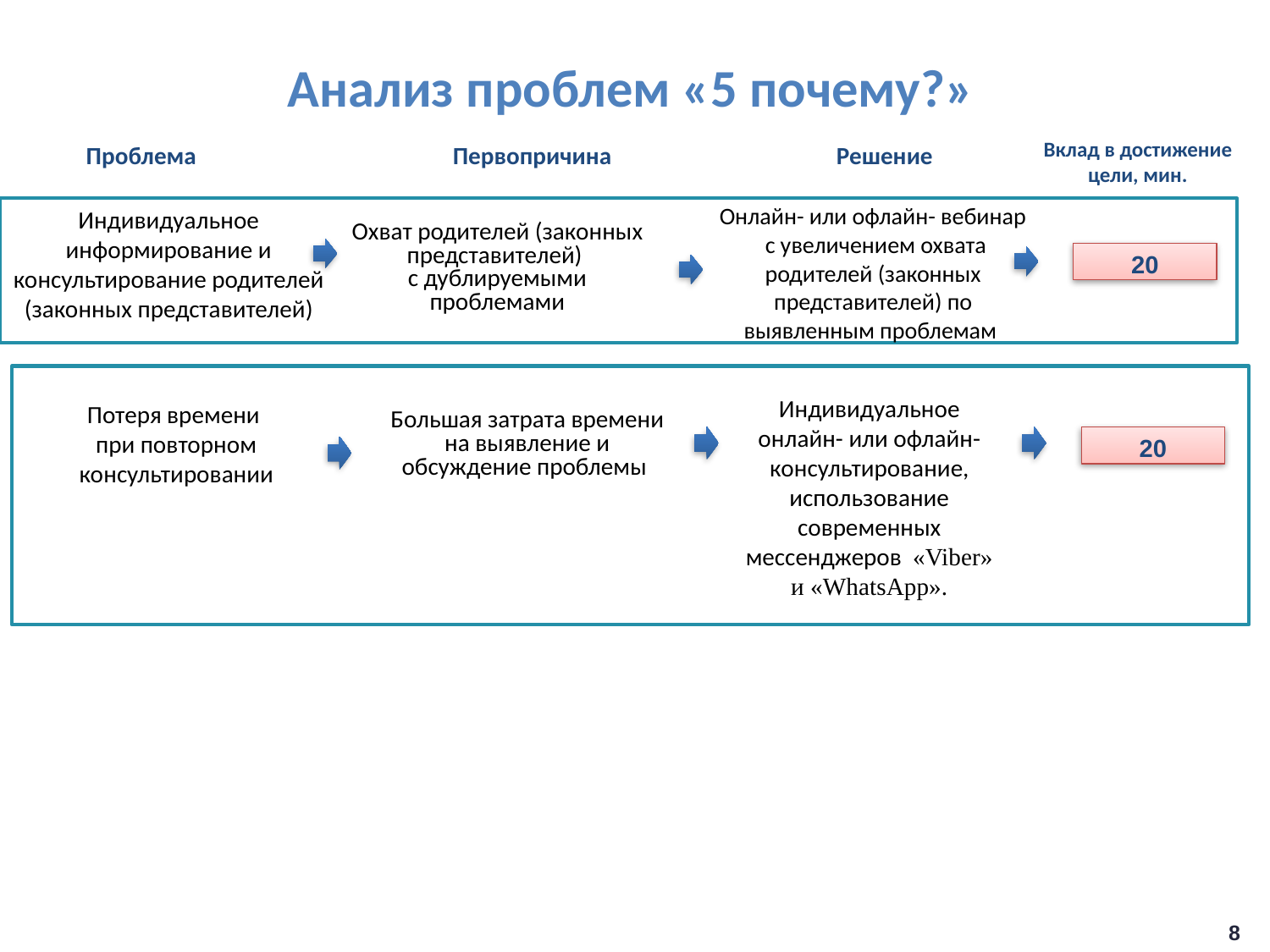

Анализ проблем «5 почему?»
Вклад в достижение цели, мин.
Проблема
Первопричина
Решение
Онлайн- или офлайн- вебинар  с увеличением охвата родителей (законных представителей) по выявленным проблемам

Индивидуальное информирование и консультирование родителей (законных представителей)
Охват родителей (законных представителей)
с дублируемыми проблемами

20

Потеря времени
при повторном консультировании

Индивидуальное онлайн- или офлайн-консультирование, использование современных мессенджеров  «Viber» и «WhatsApp».
Большая затрата времени на выявление и обсуждение проблемы

20

8